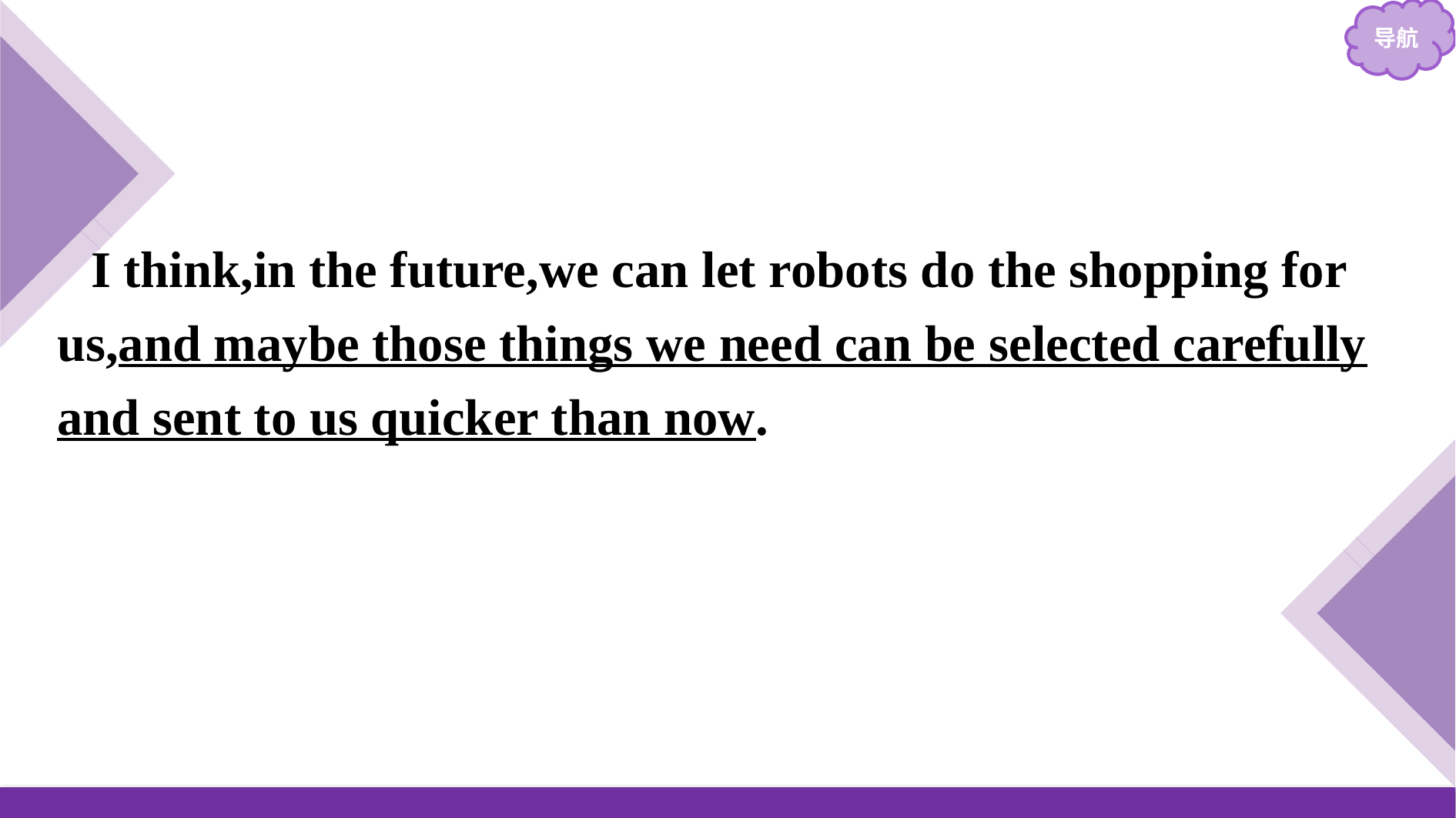

I think,in the future,we can let robots do the shopping for us,and maybe those things we need can be selected carefully and sent to us quicker than now.